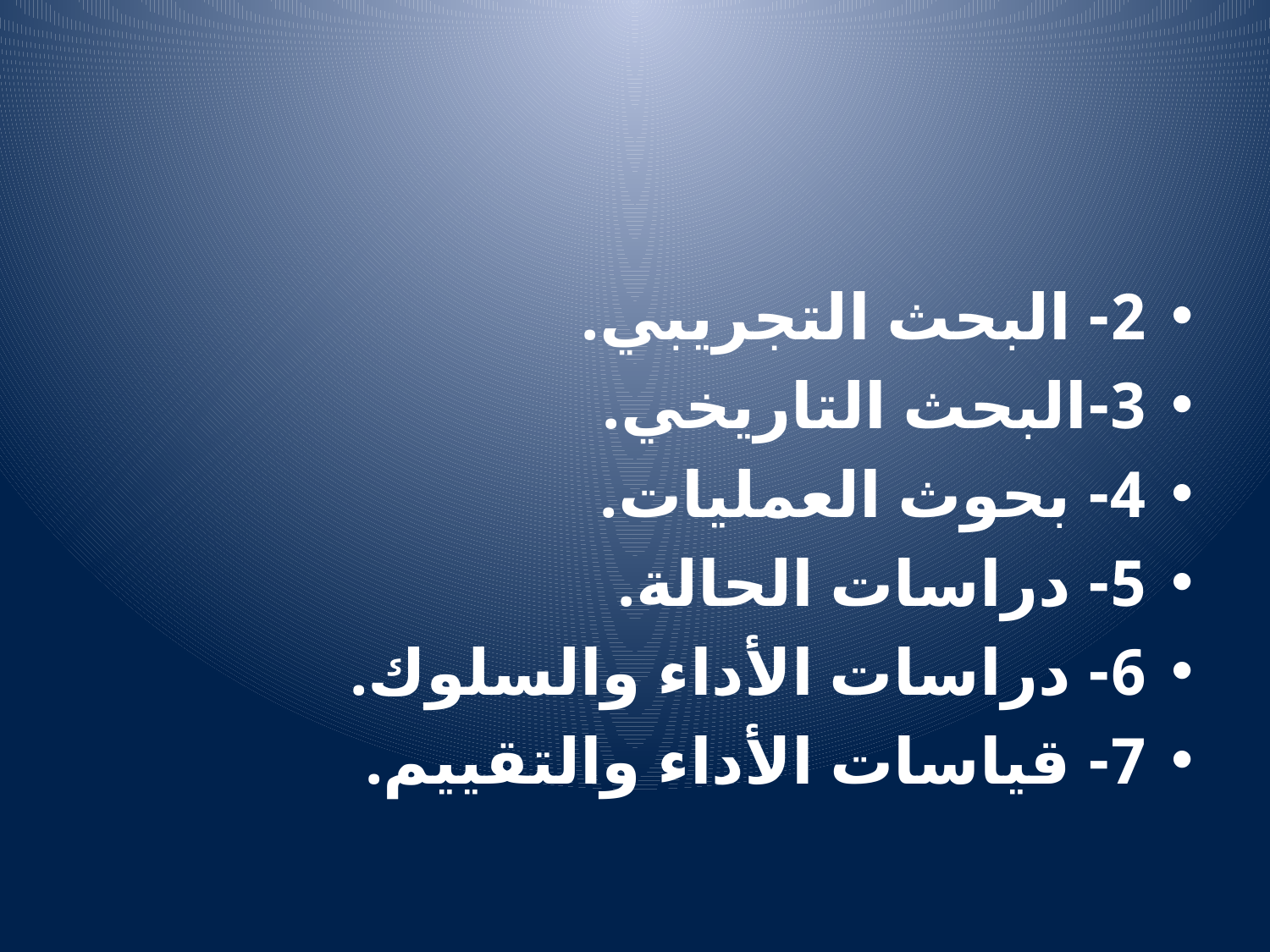

#
2- البحث التجريبي.
3-البحث التاريخي.
4- بحوث العمليات.
5- دراسات الحالة.
6- دراسات الأداء والسلوك.
7- قياسات الأداء والتقييم.